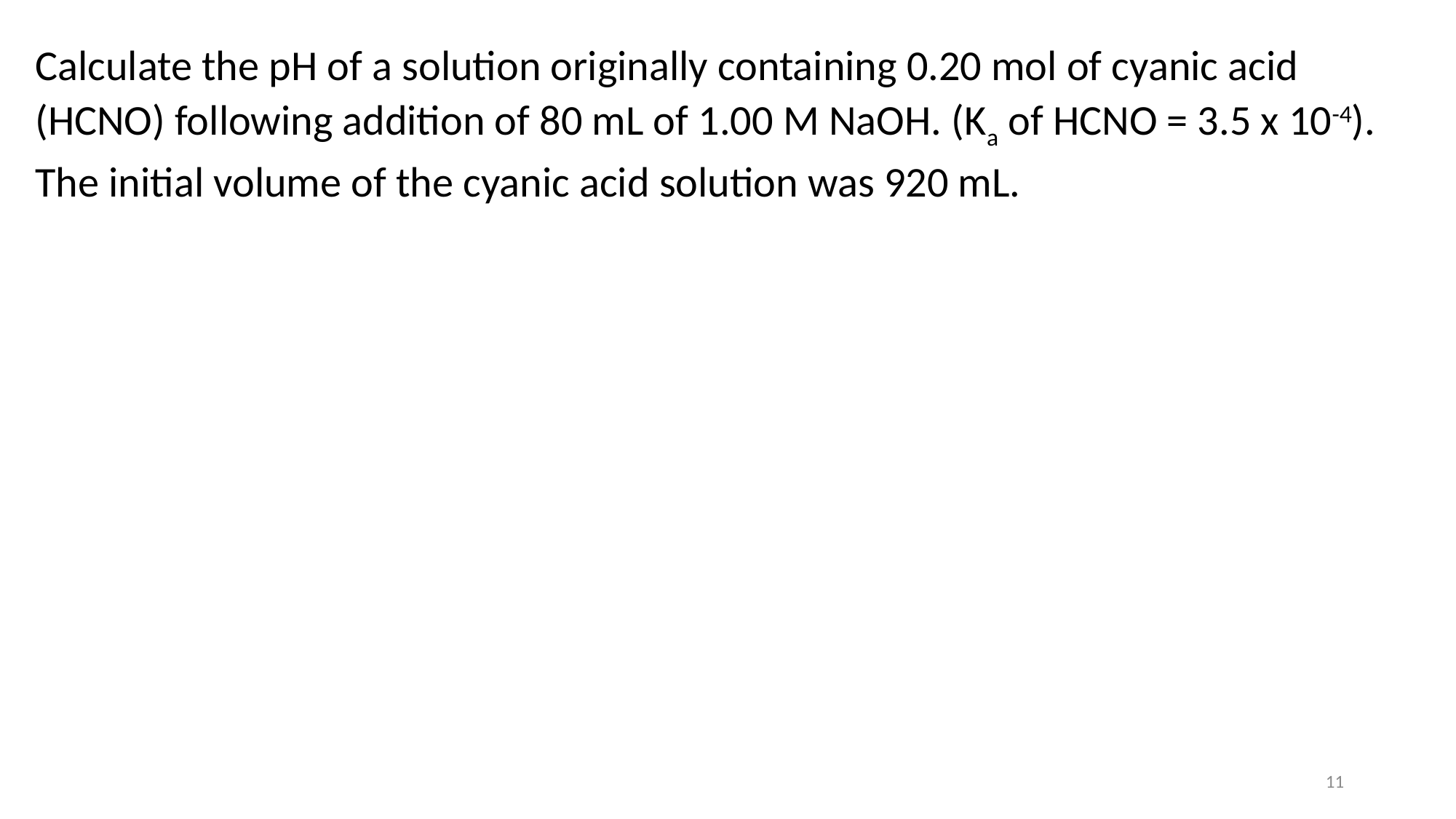

Calculate the pH of a solution originally containing 0.20 mol of cyanic acid (HCNO) following addition of 80 mL of 1.00 M NaOH. (Ka of HCNO = 3.5 x 10-4). The initial volume of the cyanic acid solution was 920 mL.
11